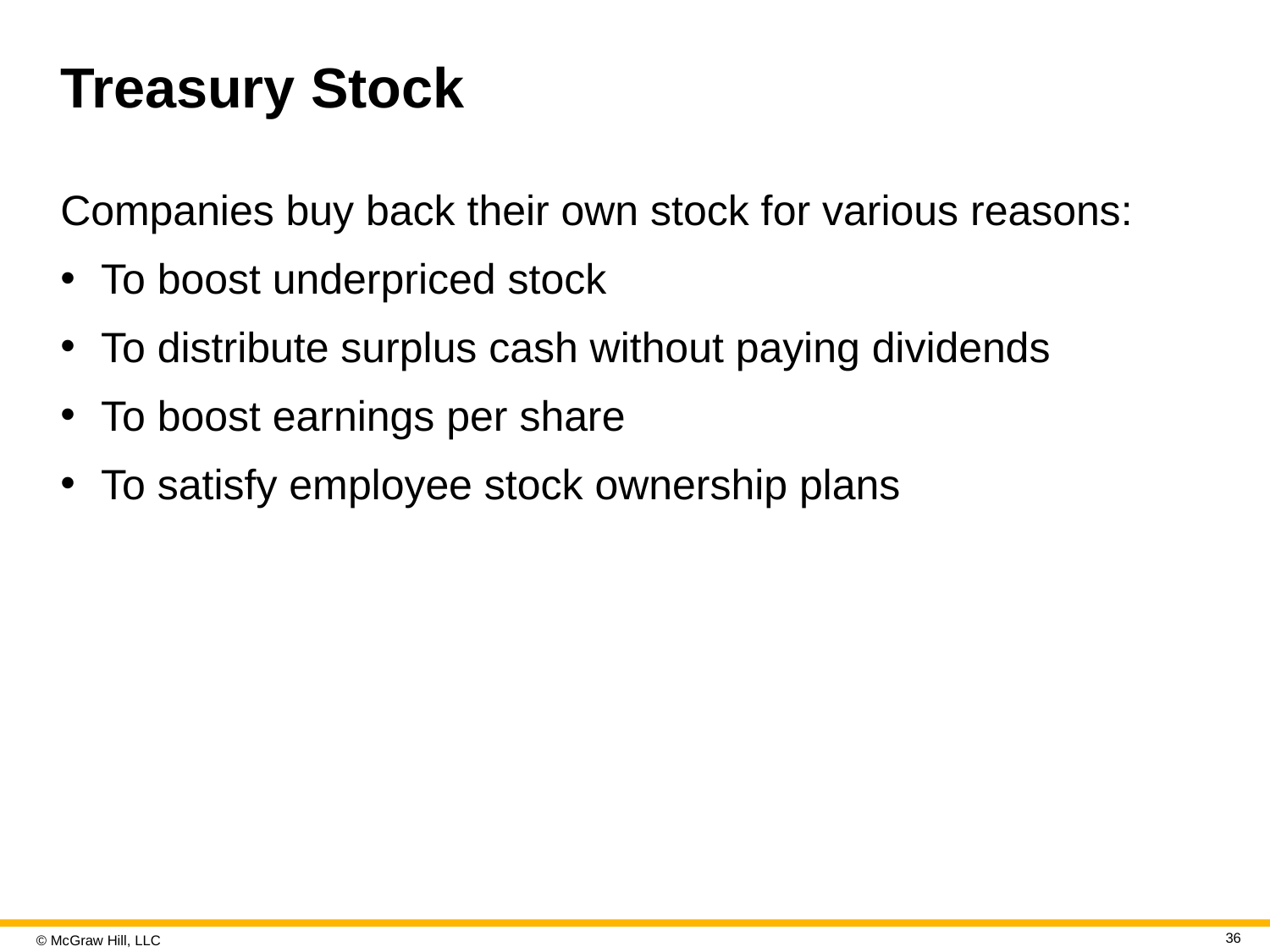

# Treasury Stock
Companies buy back their own stock for various reasons:
To boost underpriced stock
To distribute surplus cash without paying dividends
To boost earnings per share
To satisfy employee stock ownership plans
36